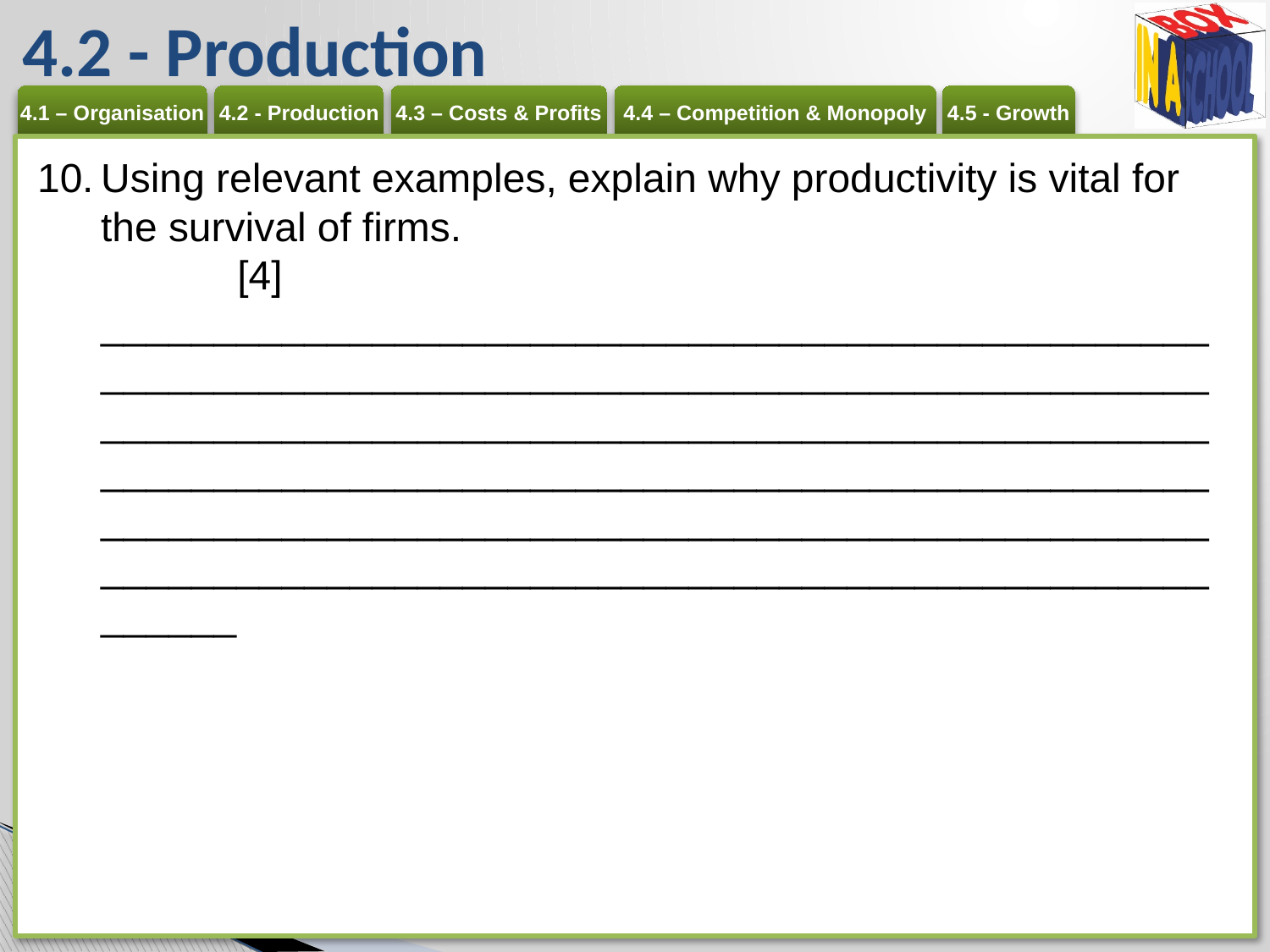

# 4.2 - Production
Using relevant examples, explain why productivity is vital for the survival of firms. 	[4]
____________________________________________________________________________________________________________________________________________________________________________________________________________________________________________________________________________________________________________